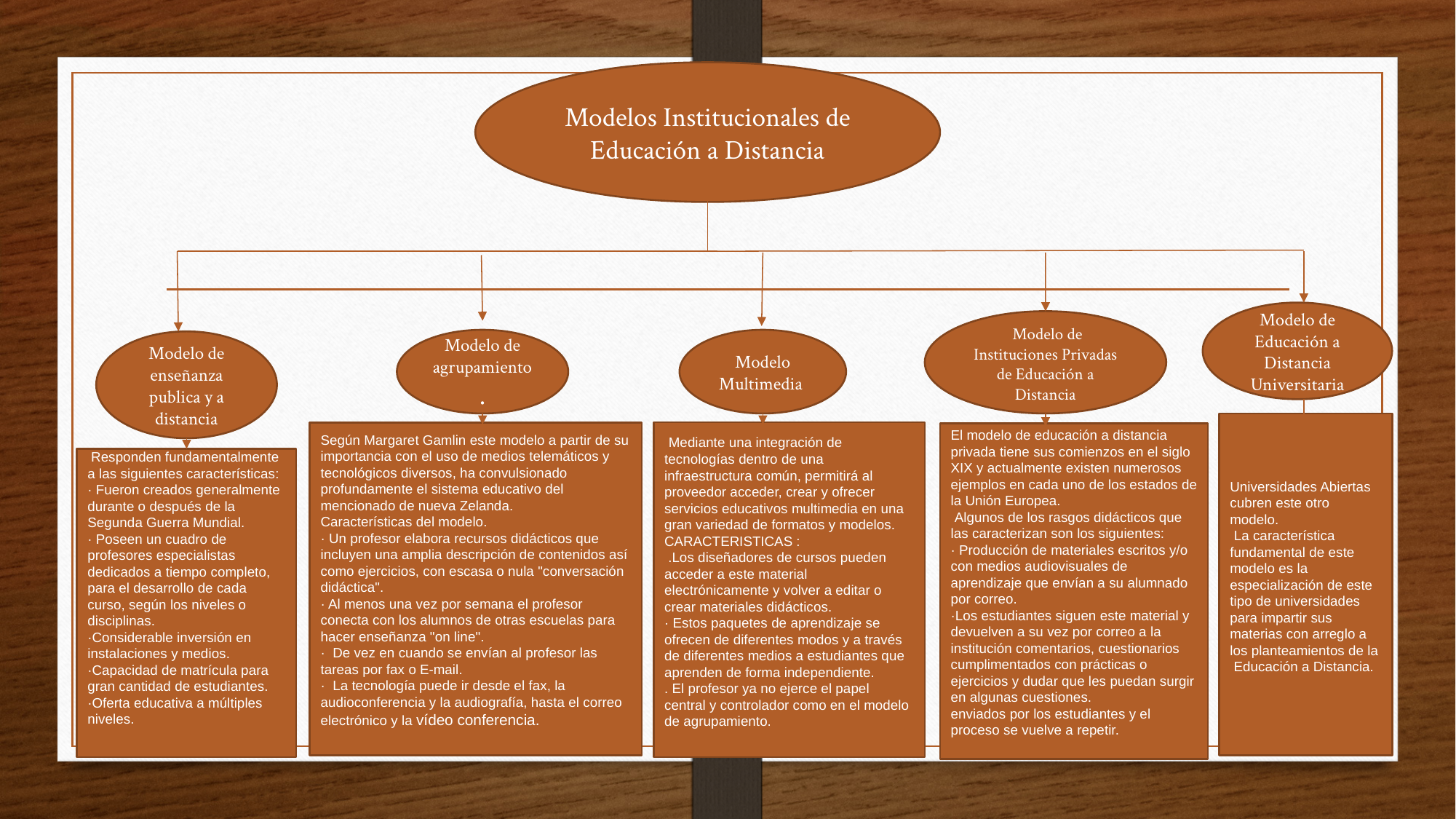

Modelos Institucionales de Educación a Distancia

Modelo de Educación a Distancia Universitaria
 Modelo de Instituciones Privadas de Educación a Distancia
Modelo de agrupamiento.
Modelo Multimedia
Modelo de enseñanza publica y a distancia
Universidades Abiertas cubren este otro modelo.
 La característica fundamental de este modelo es la especialización de este tipo de universidades para impartir sus materias con arreglo a los planteamientos de la  Educación a Distancia.

 Mediante una integración de tecnologías dentro de una infraestructura común, permitirá al proveedor acceder, crear y ofrecer servicios educativos multimedia en una gran variedad de formatos y modelos. CARACTERISTICAS :
 .Los diseñadores de cursos pueden acceder a este material electrónicamente y volver a editar o crear materiales didácticos.
· Estos paquetes de aprendizaje se ofrecen de diferentes modos y a través de diferentes medios a estudiantes que aprenden de forma independiente.
. El profesor ya no ejerce el papel central y controlador como en el modelo de agrupamiento.

Según Margaret Gamlin este modelo a partir de su importancia con el uso de medios telemáticos y tecnológicos diversos, ha convulsionado profundamente el sistema educativo del mencionado de nueva Zelanda.
Características del modelo.
· Un profesor elabora recursos didácticos que incluyen una amplia descripción de contenidos así como ejercicios, con escasa o nula "conversación didáctica".
· Al menos una vez por semana el profesor conecta con los alumnos de otras escuelas para hacer enseñanza "on line".
·  De vez en cuando se envían al profesor las tareas por fax o E-mail.
·  La tecnología puede ir desde el fax, la audioconferencia y la audiografía, hasta el correo electrónico y la vídeo conferencia.

El modelo de educación a distancia privada tiene sus comienzos en el siglo XIX y actualmente existen numerosos ejemplos en cada uno de los estados de la Unión Europea.
 Algunos de los rasgos didácticos que las caracterizan son los siguientes:
· Producción de materiales escritos y/o con medios audiovisuales de aprendizaje que envían a su alumnado por correo.
·Los estudiantes siguen este material y devuelven a su vez por correo a la institución comentarios, cuestionarios cumplimentados con prácticas o ejercicios y dudar que les puedan surgir en algunas cuestiones.
enviados por los estudiantes y el proceso se vuelve a repetir.

 Responden fundamentalmente a las siguientes características:
· Fueron creados generalmente durante o después de la Segunda Guerra Mundial.
· Poseen un cuadro de profesores especialistas dedicados a tiempo completo, para el desarrollo de cada curso, según los niveles o disciplinas.
·Considerable inversión en instalaciones y medios.
·Capacidad de matrícula para gran cantidad de estudiantes.
·Oferta educativa a múltiples niveles.